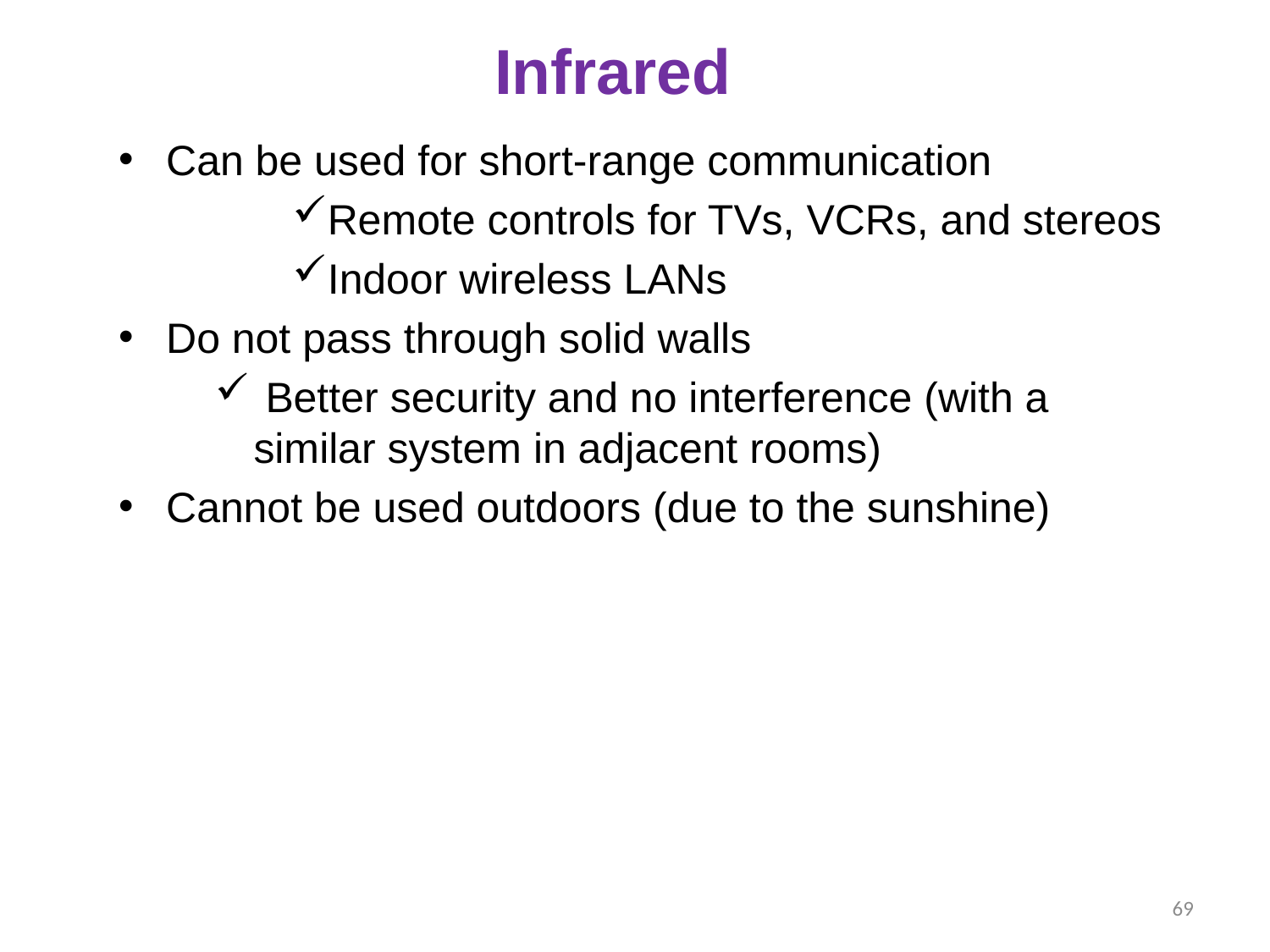

# Infrared
Can be used for short-range communication
Remote controls for TVs, VCRs, and stereos
Indoor wireless LANs
Do not pass through solid walls
 Better security and no interference (with a similar system in adjacent rooms)
Cannot be used outdoors (due to the sunshine)

69